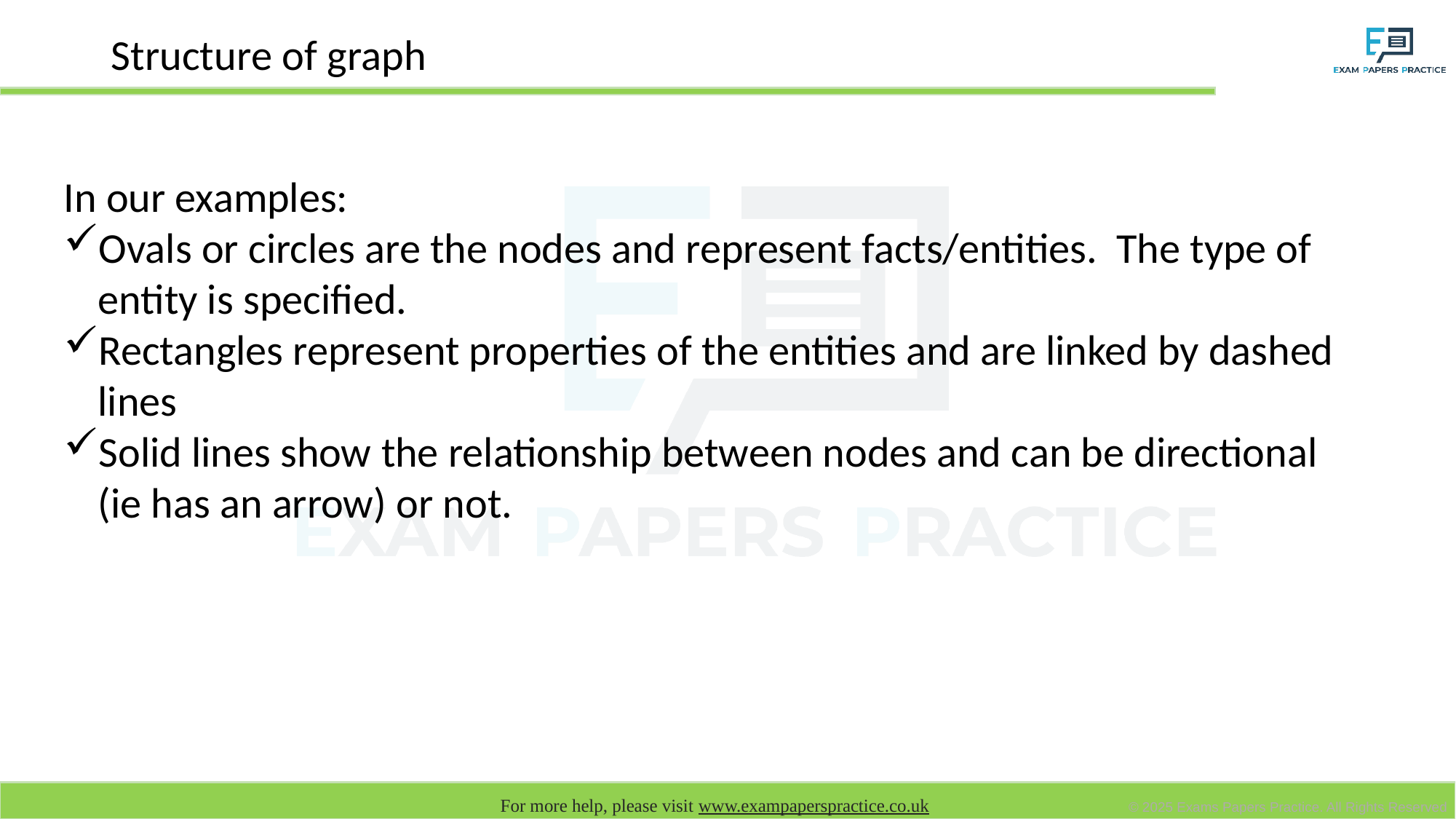

# Structure of graph
In our examples:
Ovals or circles are the nodes and represent facts/entities.  The type of entity is specified.
Rectangles represent properties of the entities and are linked by dashed lines
Solid lines show the relationship between nodes and can be directional (ie has an arrow) or not.